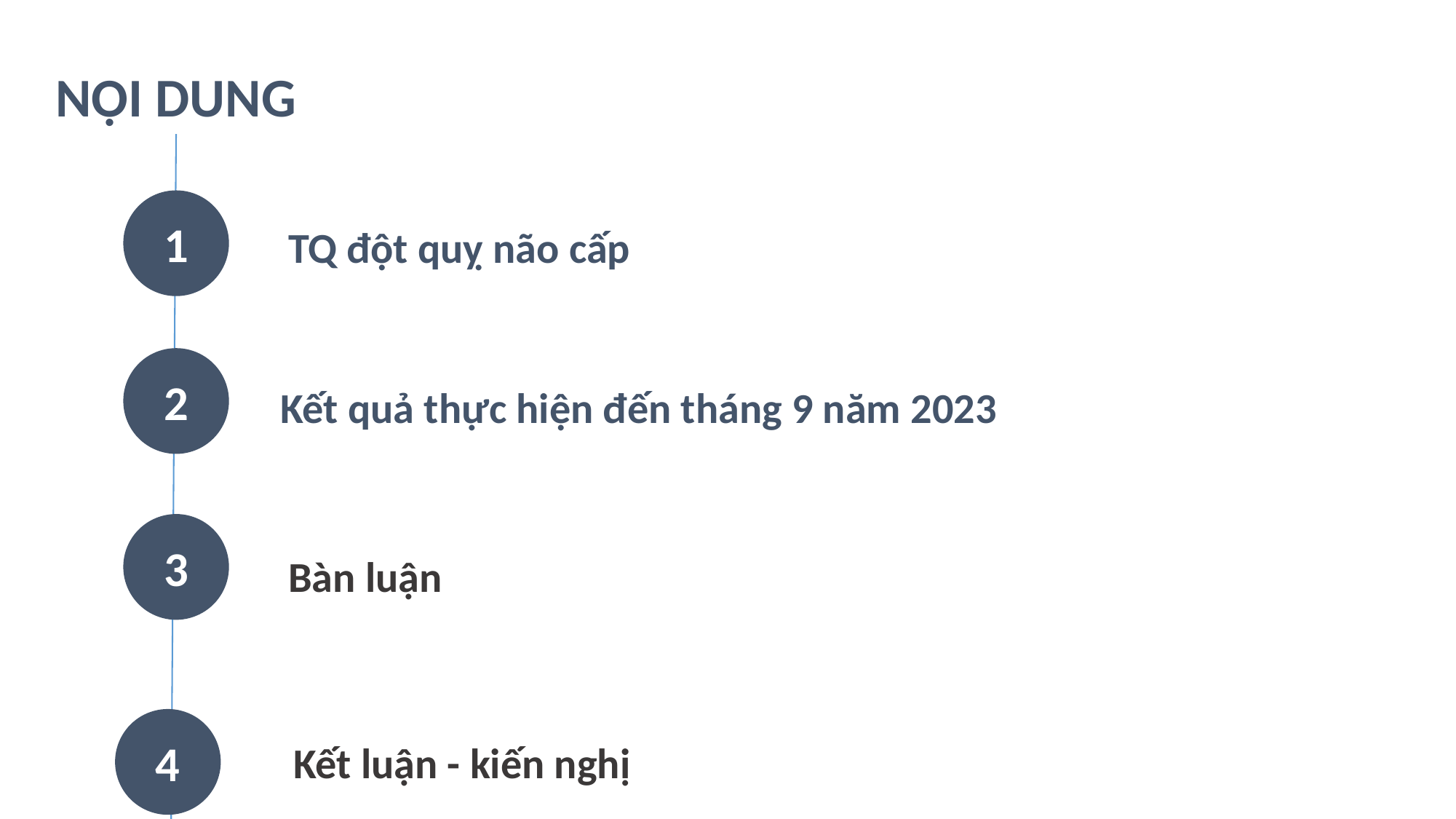

NỘI DUNG
1
TQ đột quỵ não cấp
2
Kết quả thực hiện đến tháng 9 năm 2023
3
Bàn luận
4
Kết luận - kiến nghị